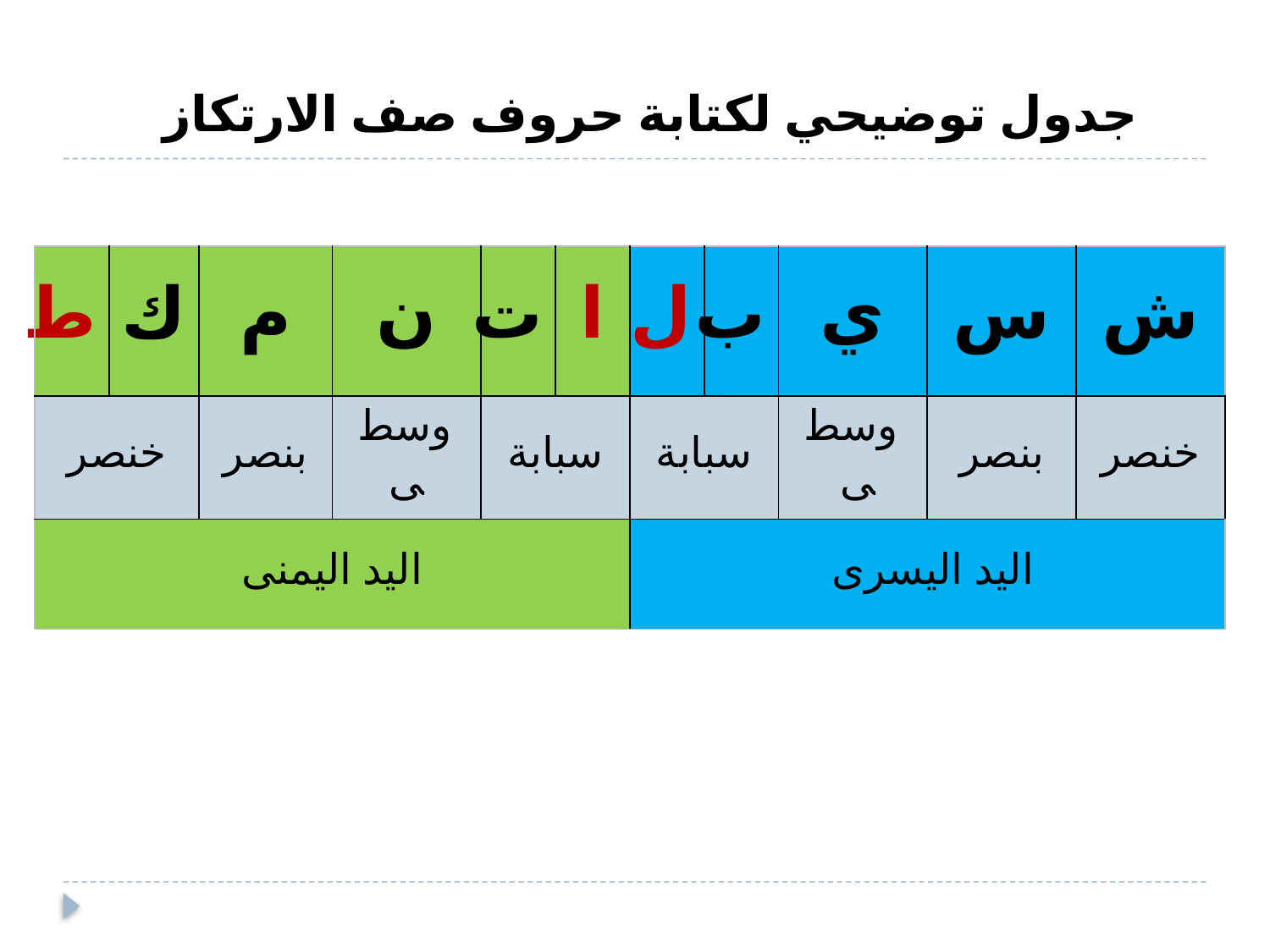

#
جدول توضيحي لكتابة حروف صف الارتكاز

| ط | ك | م | ن | ت | ا | ل | ب | ي | س | ش |
| --- | --- | --- | --- | --- | --- | --- | --- | --- | --- | --- |
| خنصر |  | بنصر | وسطى | سبابة |  | سبابة |  | وسطى | بنصر | خنصر |
| اليد اليمنى |  |  |  |  |  | اليد اليسرى |  |  |  |  |